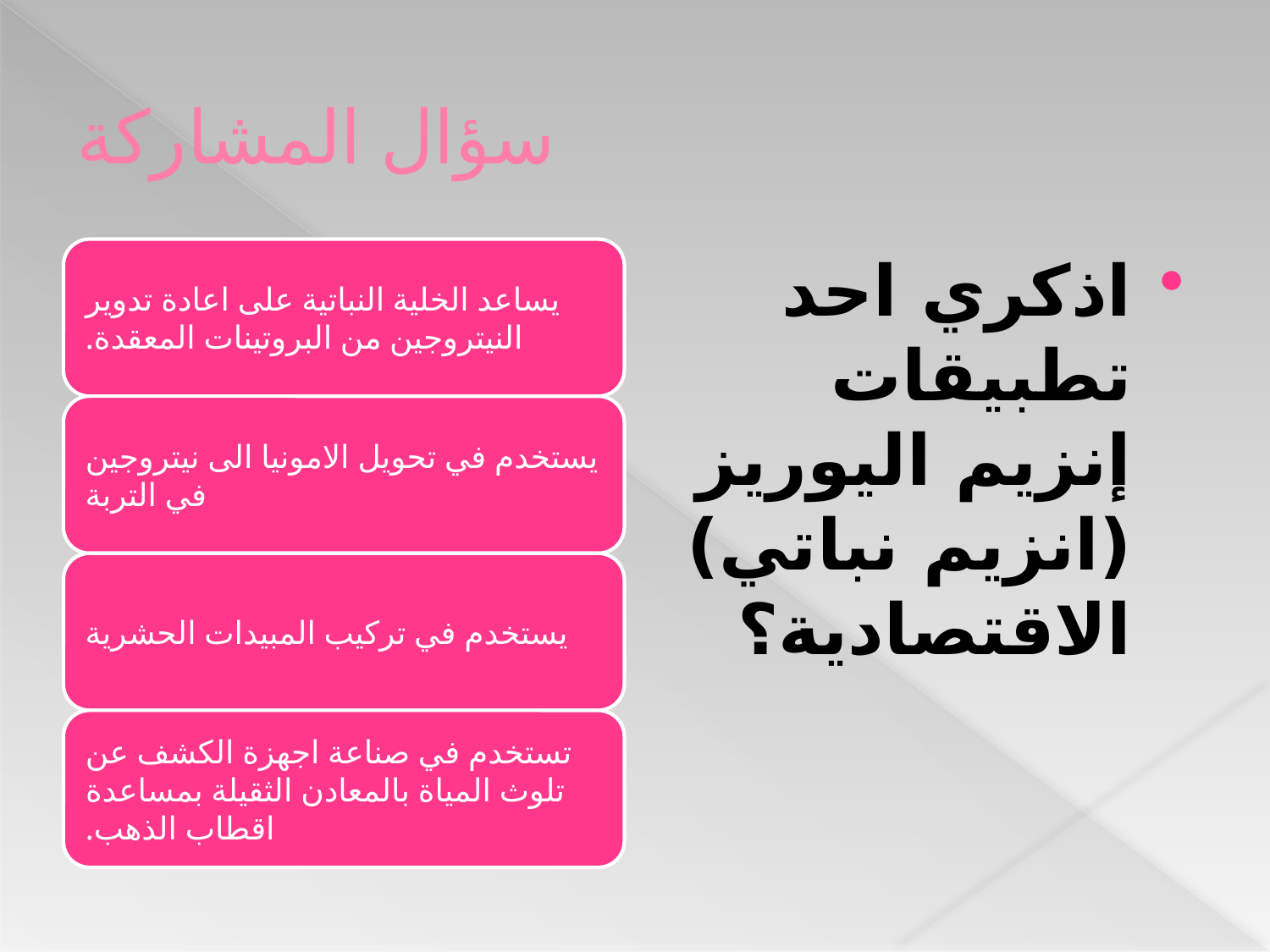

# سؤال المشاركة
اذكري احد تطبيقات إنزيم اليوريز (انزيم نباتي) الاقتصادية؟

يساعد الخلية النباتية على اعادة تدوير النيتروجين من البروتينات المعقدة.
يستخدم في تركيب المبيدات الحشرية
تستخدم في صناعة اجهزة الكشف عن تلوث المياة بالمعادن الثقيلة بمساعدة اقطاب الذهب.